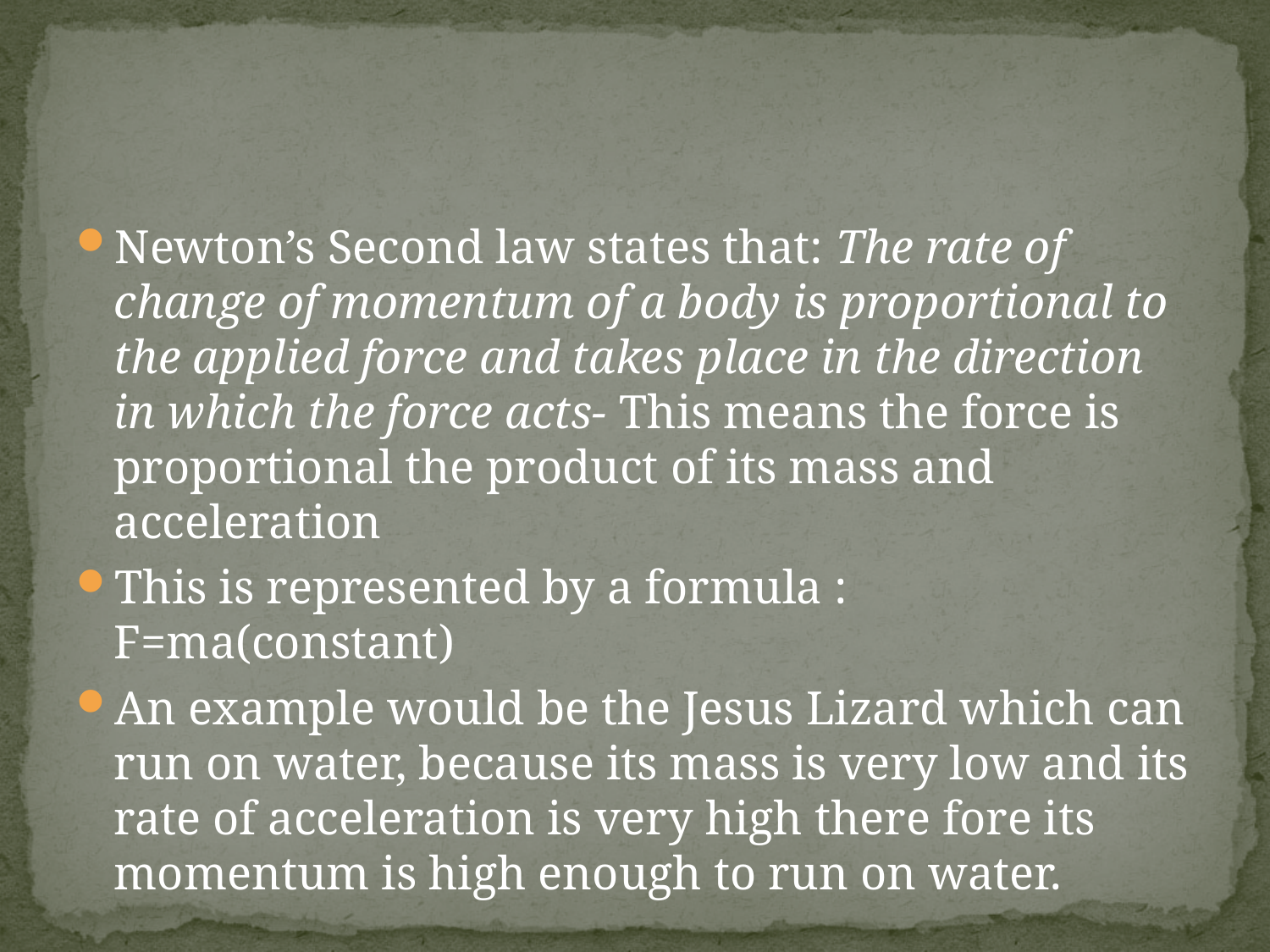

#
Newton’s Second law states that: The rate of change of momentum of a body is proportional to the applied force and takes place in the direction in which the force acts- This means the force is proportional the product of its mass and acceleration
This is represented by a formula : F=ma(constant)
An example would be the Jesus Lizard which can run on water, because its mass is very low and its rate of acceleration is very high there fore its momentum is high enough to run on water.